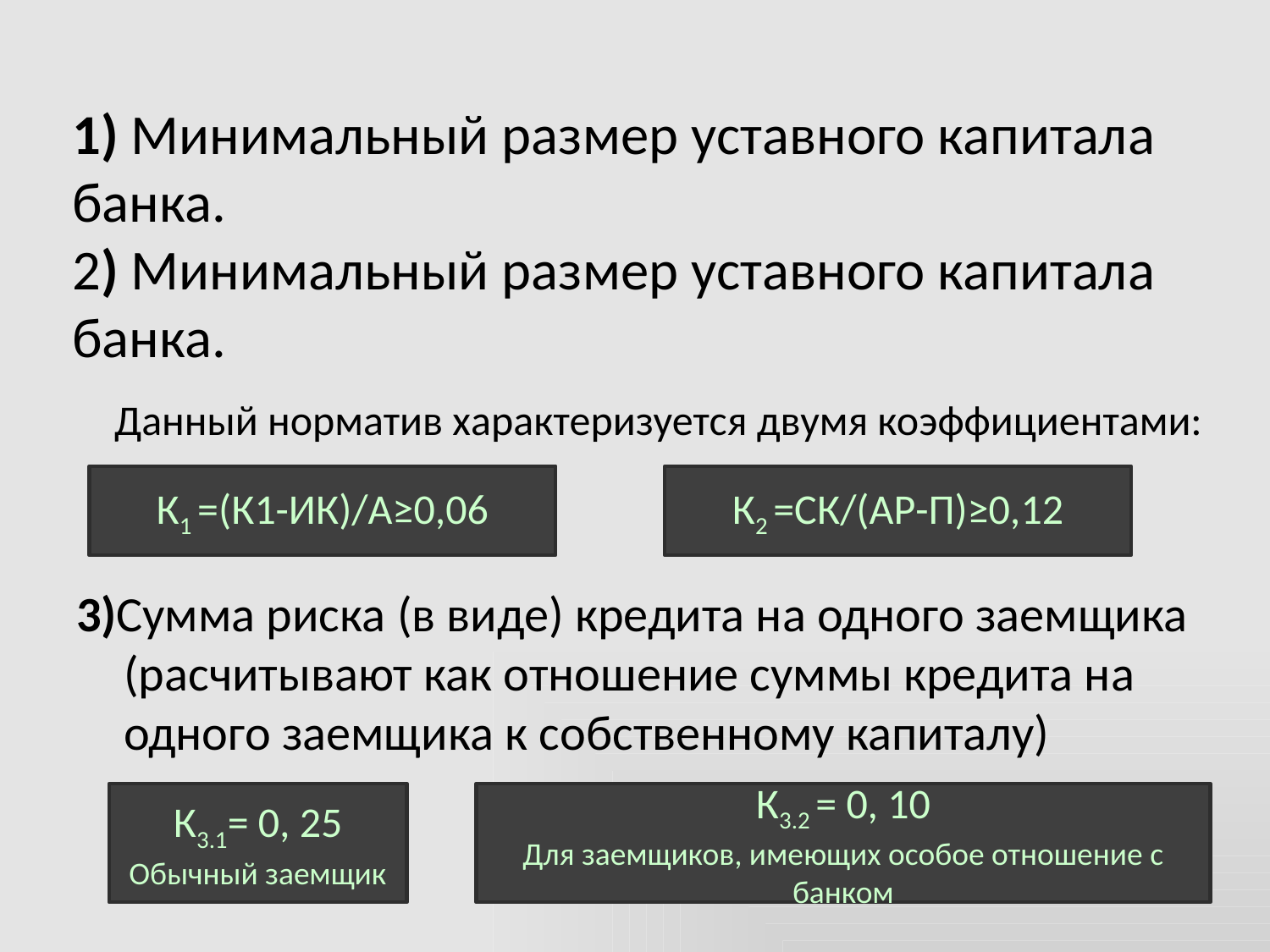

# 1) Минимальный размер уставного капитала банка. 2) Минимальный размер уставного капитала банка.
    Данный норматив характеризуется двумя коэффициентами:

3)Сумма риска (в виде) кредита на одного заемщика (расчитывают как отношение суммы кредита на одного заемщика к собственному капиталу)
К1 =(К1-ИК)/А≥0,06
К2 =СК/(АР-П)≥0,12
К3.1= 0, 25
Обычный заемщик
К3.2 = 0, 10
Для заемщиков, имеющих особое отношение с банком